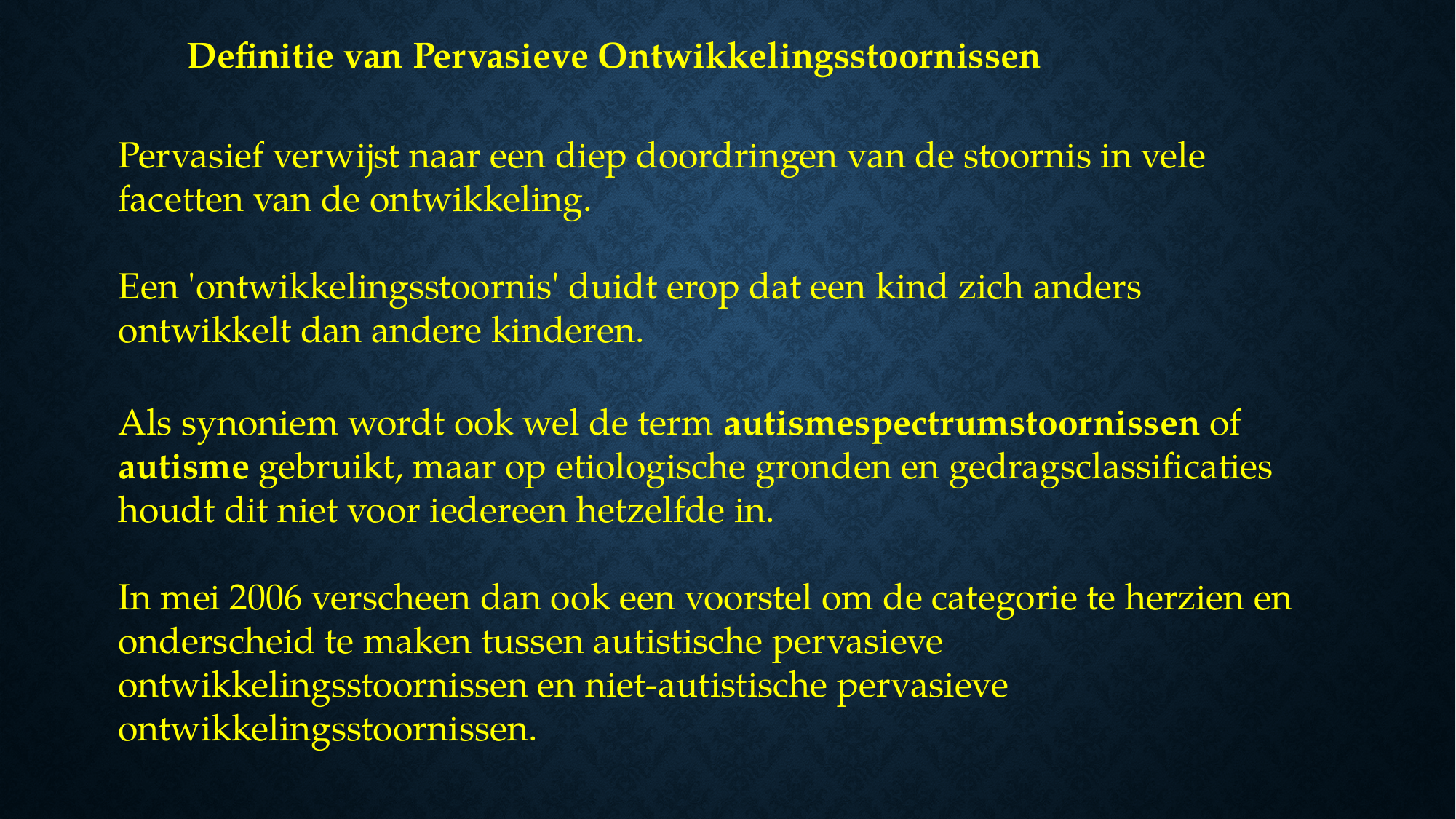

Definitie van Pervasieve Ontwikkelingsstoornissen

Pervasief verwijst naar een diep doordringen van de stoornis in vele facetten van de ontwikkeling.

Een 'ontwikkelingsstoornis' duidt erop dat een kind zich anders ontwikkelt dan andere kinderen.
Als synoniem wordt ook wel de term autismespectrumstoornissen of autisme gebruikt, maar op etiologische gronden en gedragsclassificaties houdt dit niet voor iedereen hetzelfde in.

In mei 2006 verscheen dan ook een voorstel om de categorie te herzien en onderscheid te maken tussen autistische pervasieve ontwikkelingsstoornissen en niet-autistische pervasieve ontwikkelingsstoornissen.